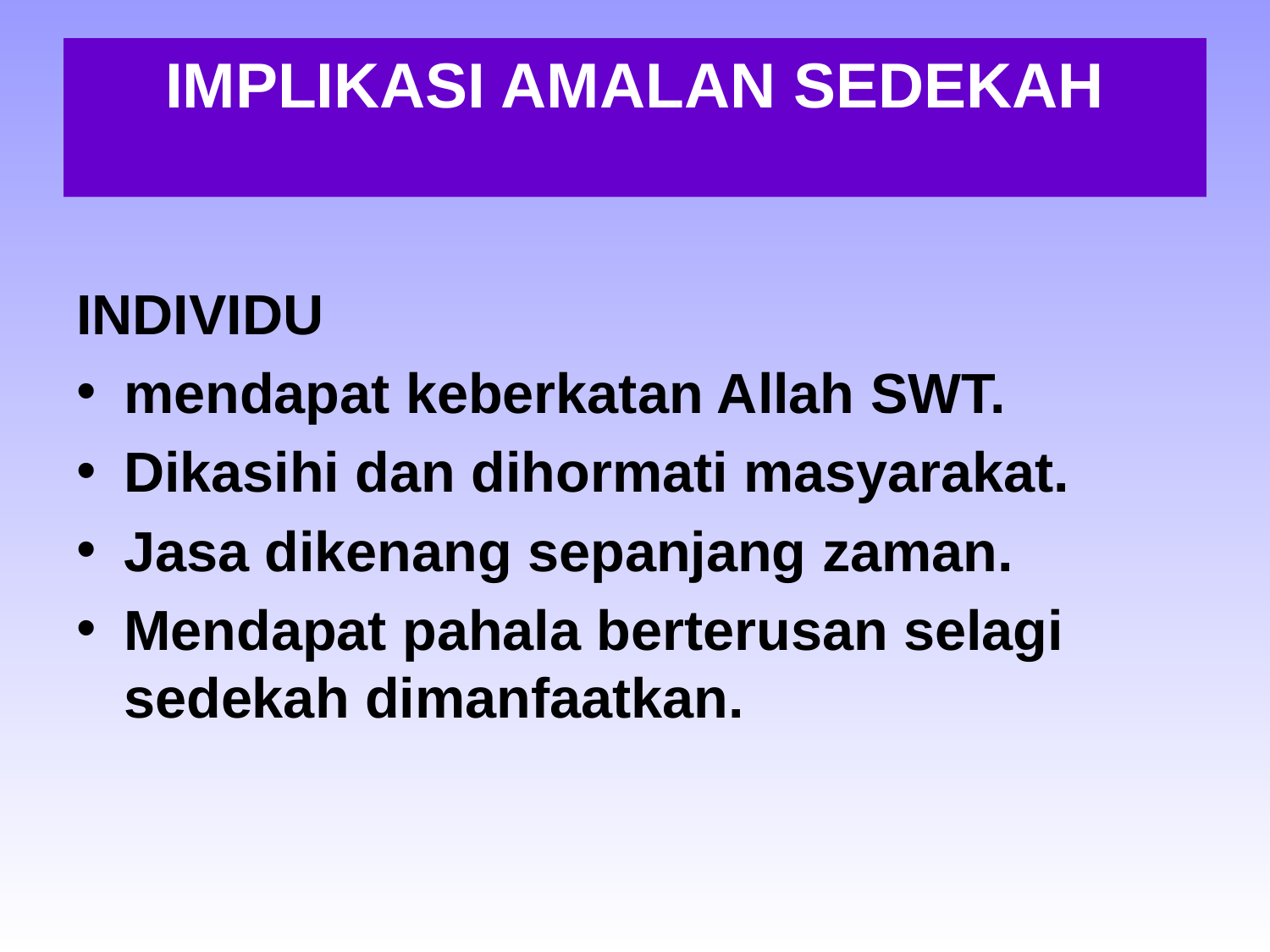

# IMPLIKASI AMALAN SEDEKAH

INDIVIDU
mendapat keberkatan Allah SWT.
Dikasihi dan dihormati masyarakat.
Jasa dikenang sepanjang zaman.
Mendapat pahala berterusan selagi sedekah dimanfaatkan.